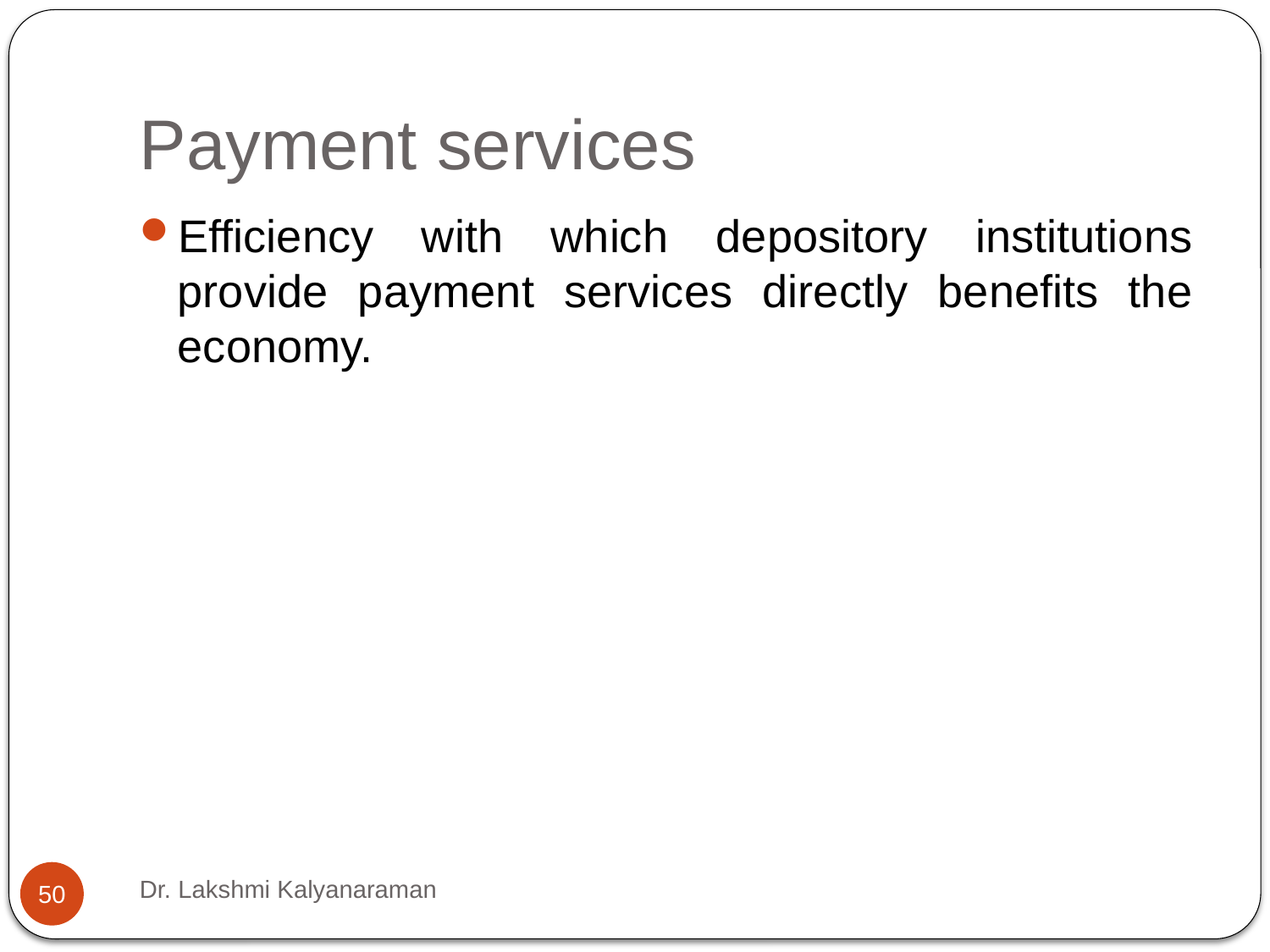

# Payment services
Efficiency with which depository institutions provide payment services directly benefits the economy.
Dr. Lakshmi Kalyanaraman
50